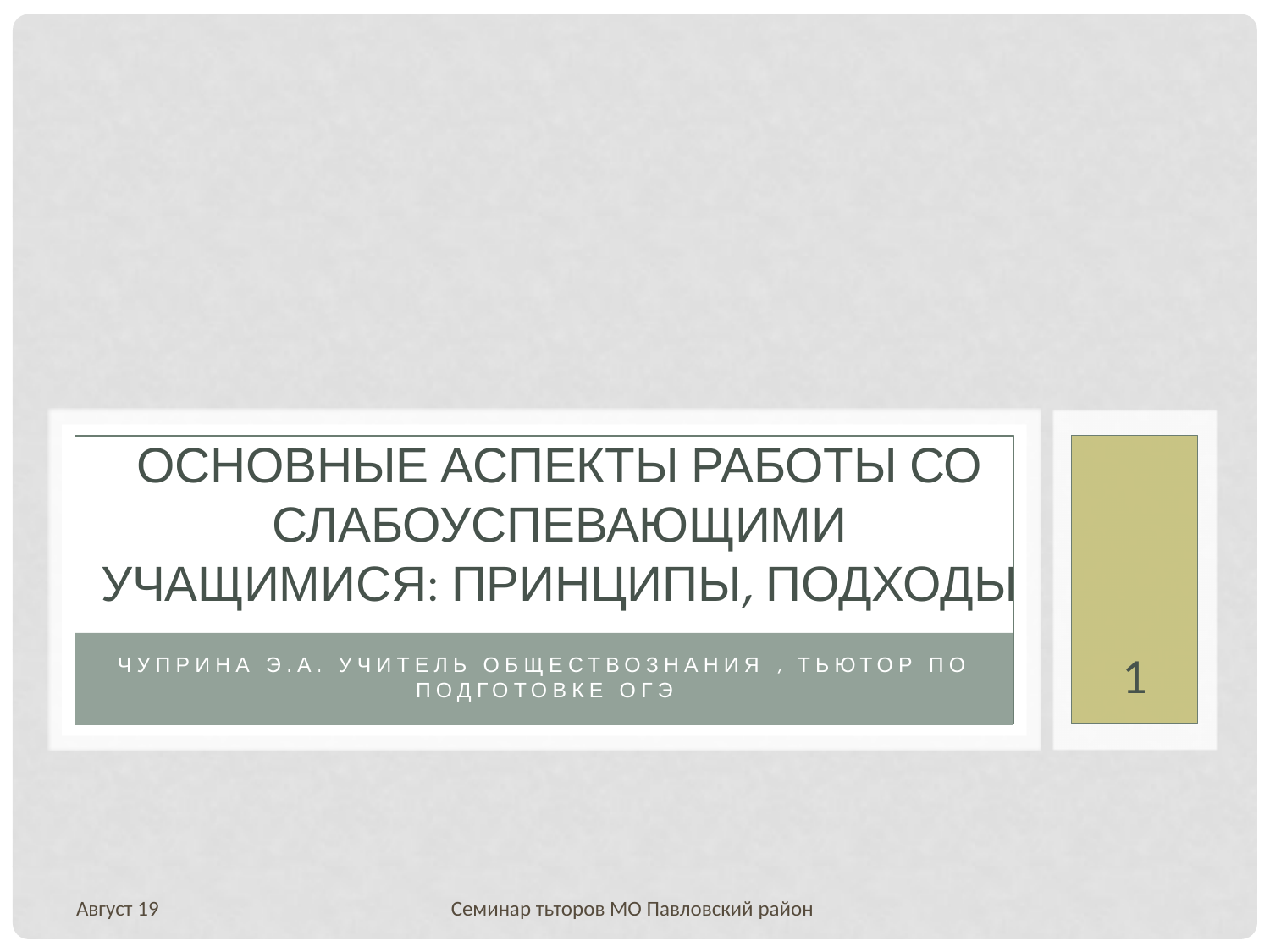

# Основные аспекты работы со слабоуспевающими учащимися: принципы, подходы
1
Чуприна Э.А. Учитель обществознания , тьютор по подготовке ОГЭ
Август 19
Семинар тьторов МО Павловский район